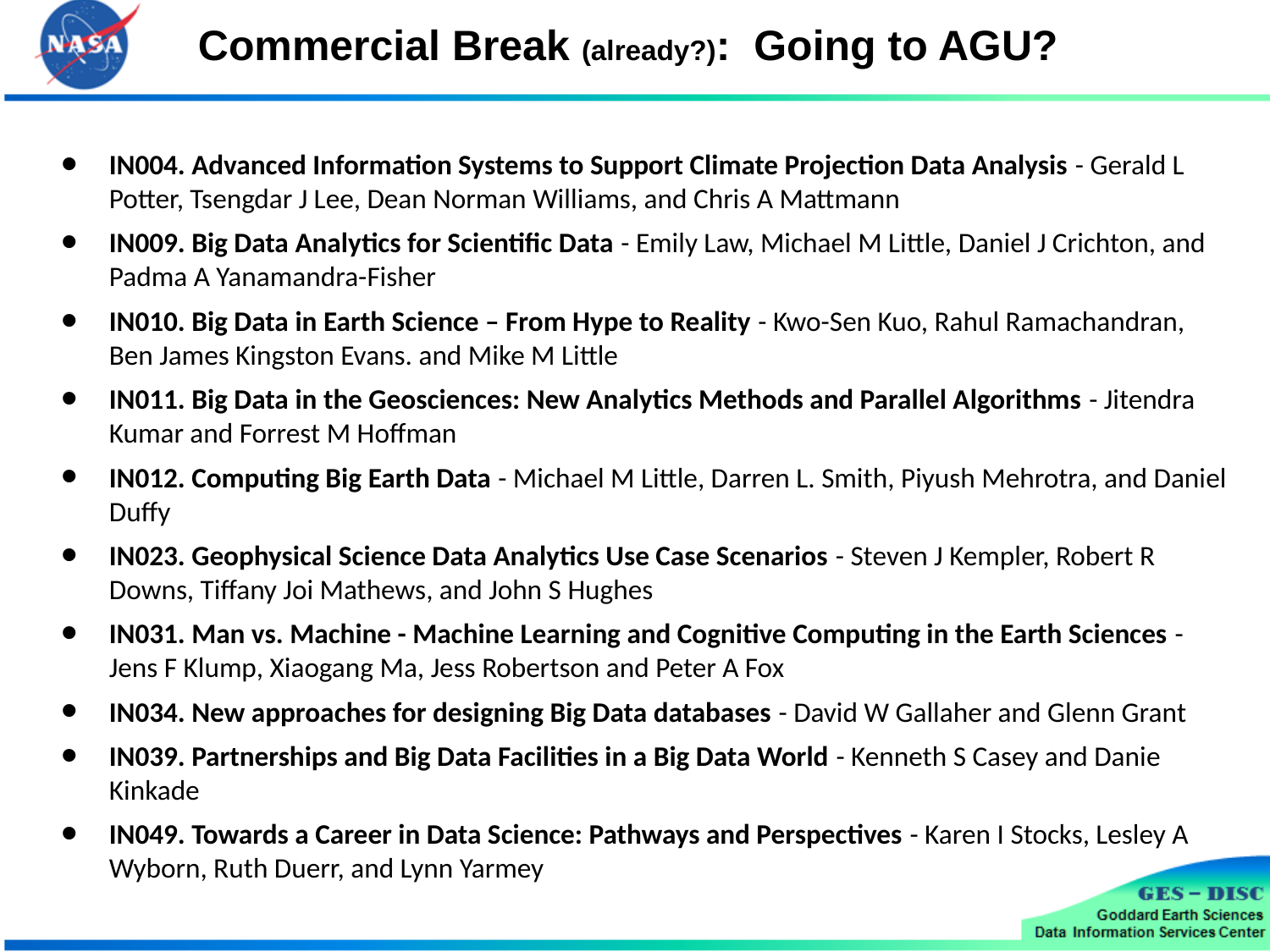

Commercial Break (already?):  Going to AGU?
IN004. Advanced Information Systems to Support Climate Projection Data Analysis - Gerald L Potter, Tsengdar J Lee, Dean Norman Williams, and Chris A Mattmann
IN009. Big Data Analytics for Scientific Data - Emily Law, Michael M Little, Daniel J Crichton, and Padma A Yanamandra-Fisher
IN010. Big Data in Earth Science – From Hype to Reality - Kwo-Sen Kuo, Rahul Ramachandran, Ben James Kingston Evans. and Mike M Little
IN011. Big Data in the Geosciences: New Analytics Methods and Parallel Algorithms - Jitendra Kumar and Forrest M Hoffman
IN012. Computing Big Earth Data - Michael M Little, Darren L. Smith, Piyush Mehrotra, and Daniel Duffy
IN023. Geophysical Science Data Analytics Use Case Scenarios - Steven J Kempler, Robert R Downs, Tiffany Joi Mathews, and John S Hughes
IN031. Man vs. Machine - Machine Learning and Cognitive Computing in the Earth Sciences - Jens F Klump, Xiaogang Ma, Jess Robertson and Peter A Fox
IN034. New approaches for designing Big Data databases - David W Gallaher and Glenn Grant
IN039. Partnerships and Big Data Facilities in a Big Data World - Kenneth S Casey and Danie Kinkade
IN049. Towards a Career in Data Science: Pathways and Perspectives - Karen I Stocks, Lesley A Wyborn, Ruth Duerr, and Lynn Yarmey